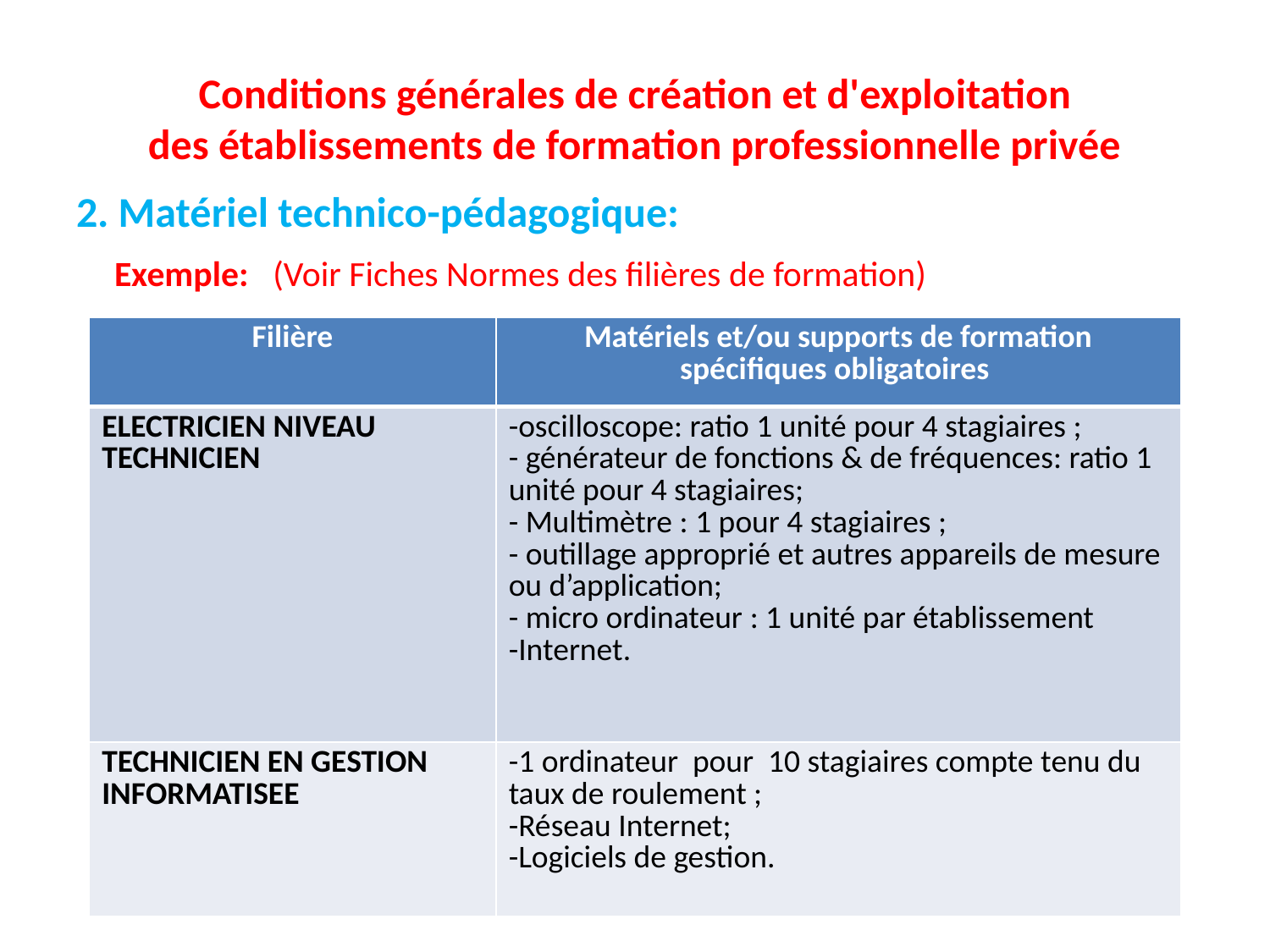

# Conditions générales de création et d'exploitation des établissements de formation professionnelle privée
2. Matériel technico-pédagogique:
    Exemple:   (Voir Fiches Normes des filières de formation)

(Voir Catalogue des Normes)
| Filière | Matériels et/ou supports de formation spécifiques obligatoires |
| --- | --- |
| Electricien niveau Technicien | -oscilloscope: ratio 1 unité pour 4 stagiaires ; - générateur de fonctions & de fréquences: ratio 1 unité pour 4 stagiaires; - Multimètre : 1 pour 4 stagiaires ; - outillage approprié et autres appareils de mesure ou d’application; - micro ordinateur : 1 unité par établissement -Internet. |
| TECHNICIEN EN GESTION INFORMATISEE | -1 ordinateur pour 10 stagiaires compte tenu du taux de roulement ; -Réseau Internet; -Logiciels de gestion. |